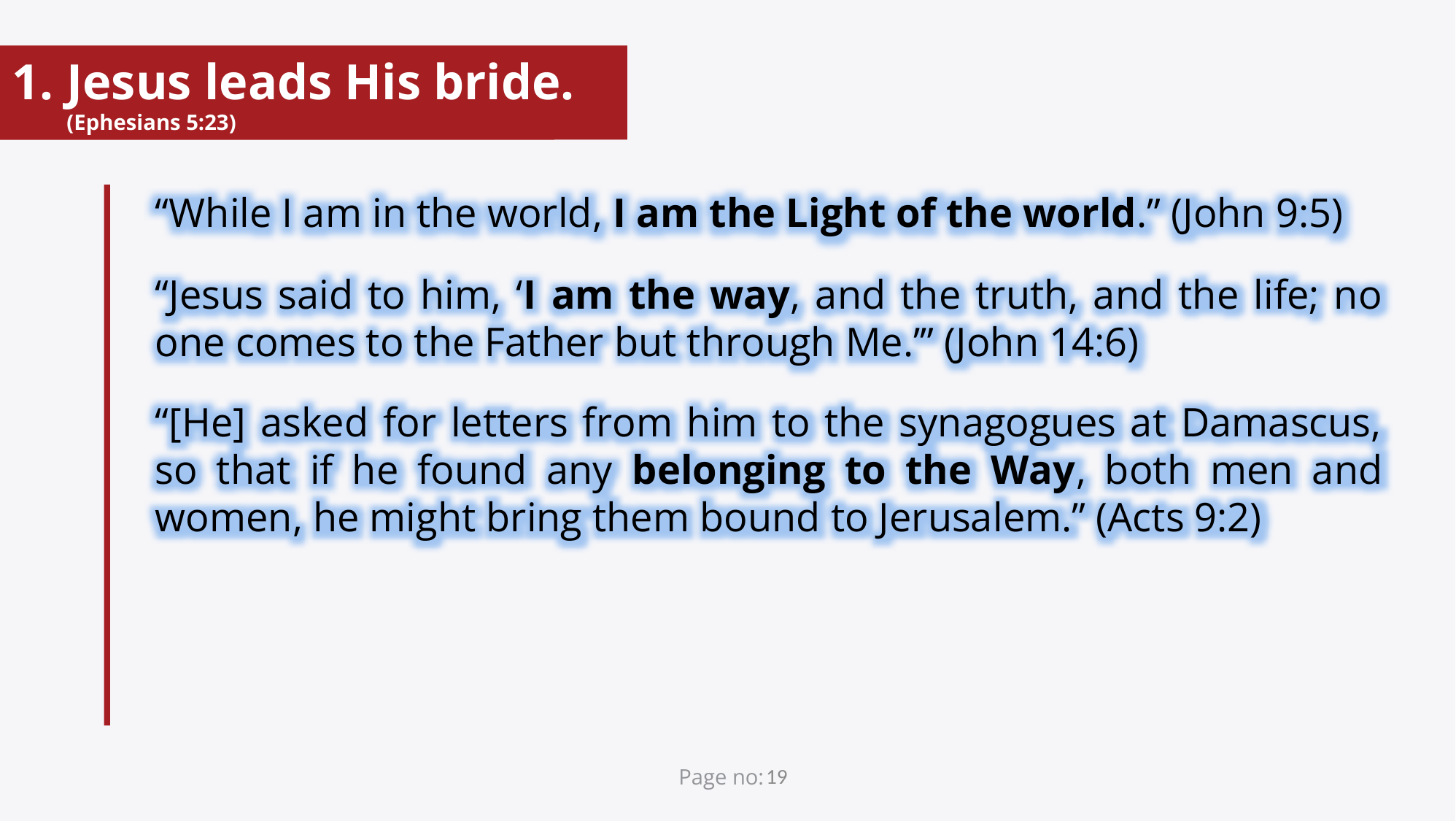

Jesus leads His bride. (Ephesians 5:23)

“While I am in the world, I am the Light of the world.” (John 9:5)
“Jesus said to him, ‘I am the way, and the truth, and the life; no one comes to the Father but through Me.’” (John 14:6)
“[He] asked for letters from him to the synagogues at Damascus, so that if he found any belonging to the Way, both men and women, he might bring them bound to Jerusalem.” (Acts 9:2)